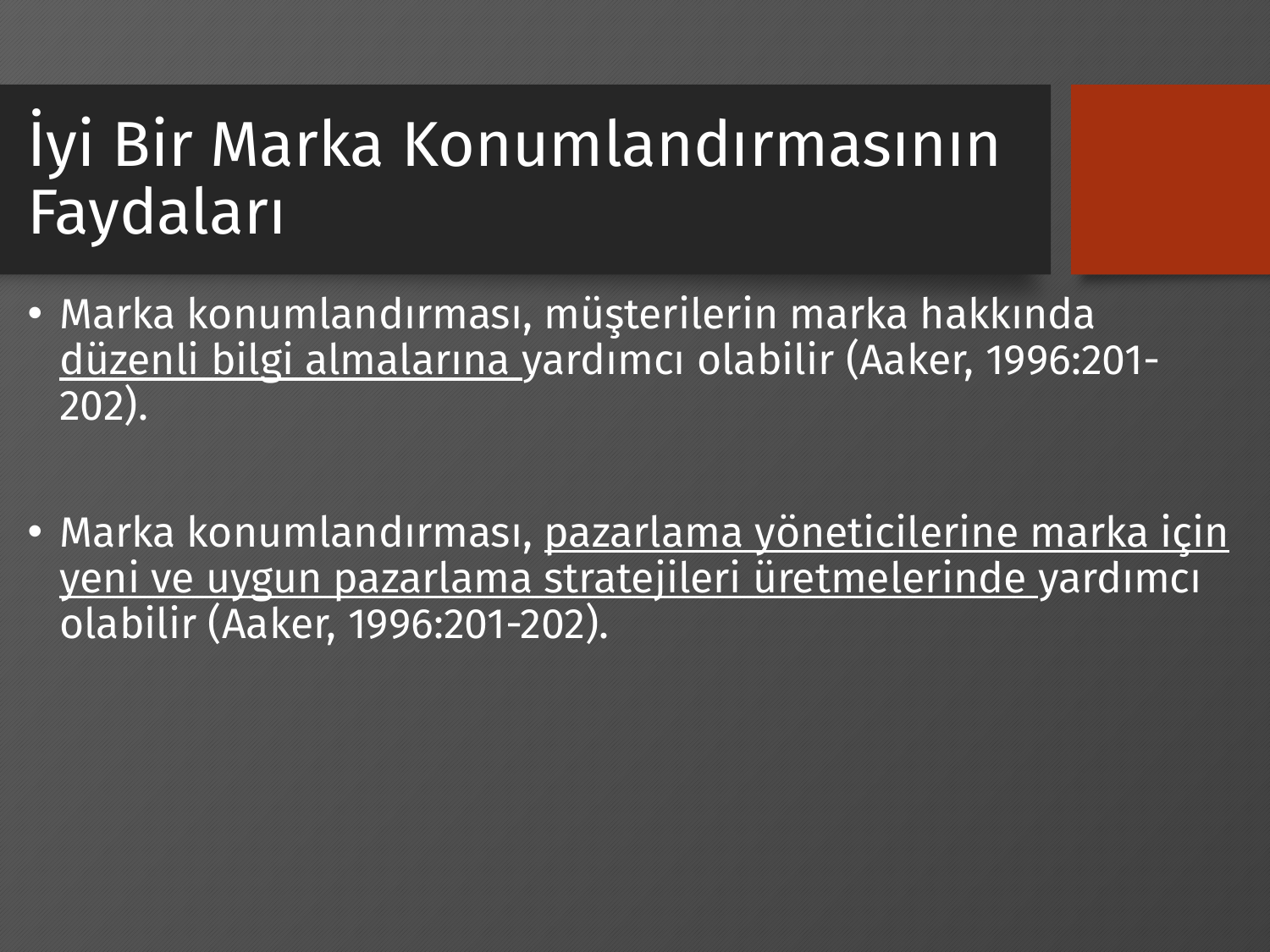

# İyi Bir Marka Konumlandırmasının Faydaları
Marka konumlandırması, müşterilerin marka hakkında düzenli bilgi almalarına yardımcı olabilir (Aaker, 1996:201-202).

Marka konumlandırması, pazarlama yöneticilerine marka için yeni ve uygun pazarlama stratejileri üretmelerinde yardımcı olabilir (Aaker, 1996:201-202).